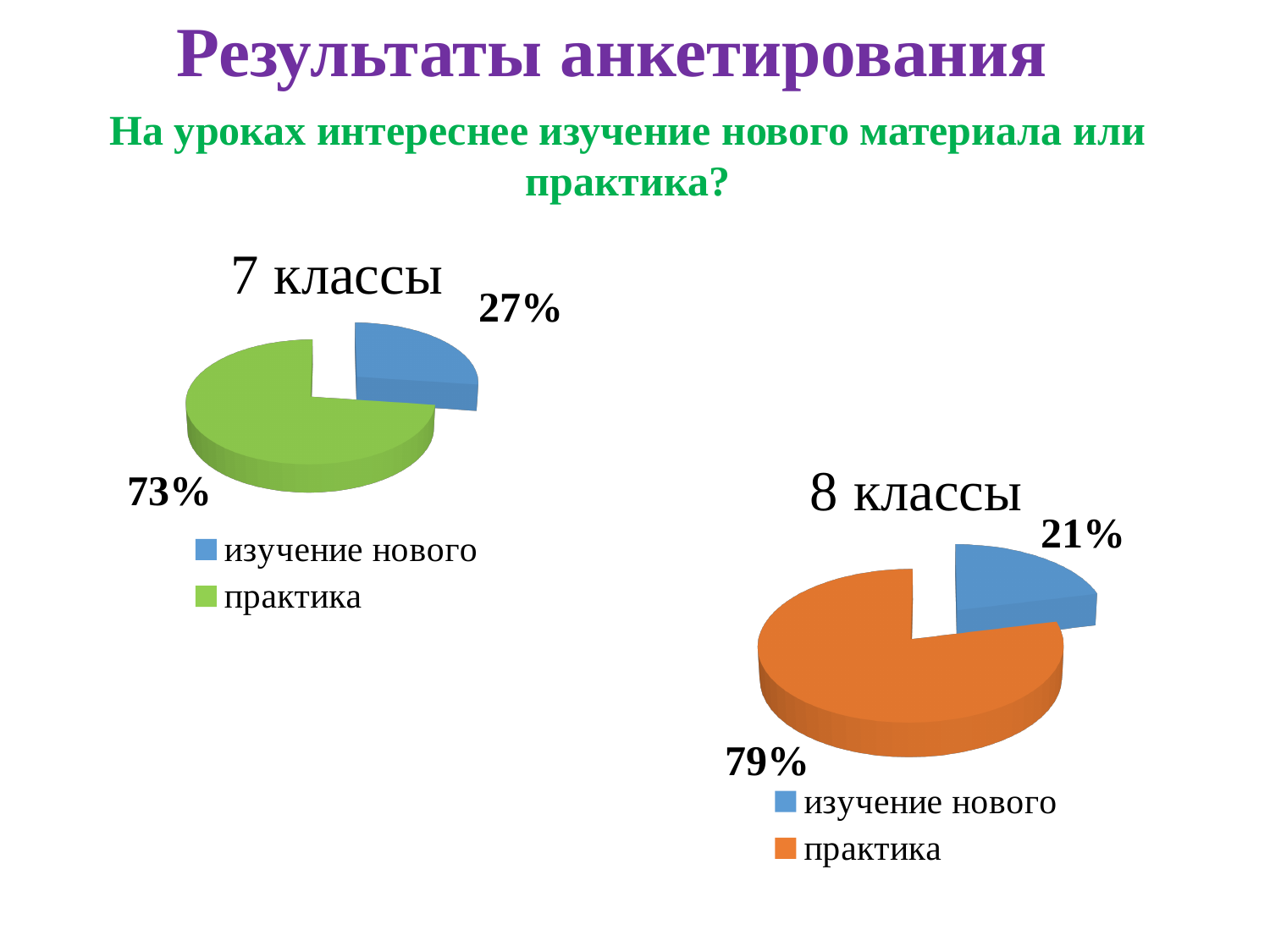

# Результаты анкетирования
На уроках интереснее изучение нового материала или практика?

[unsupported chart]

[unsupported chart]

16